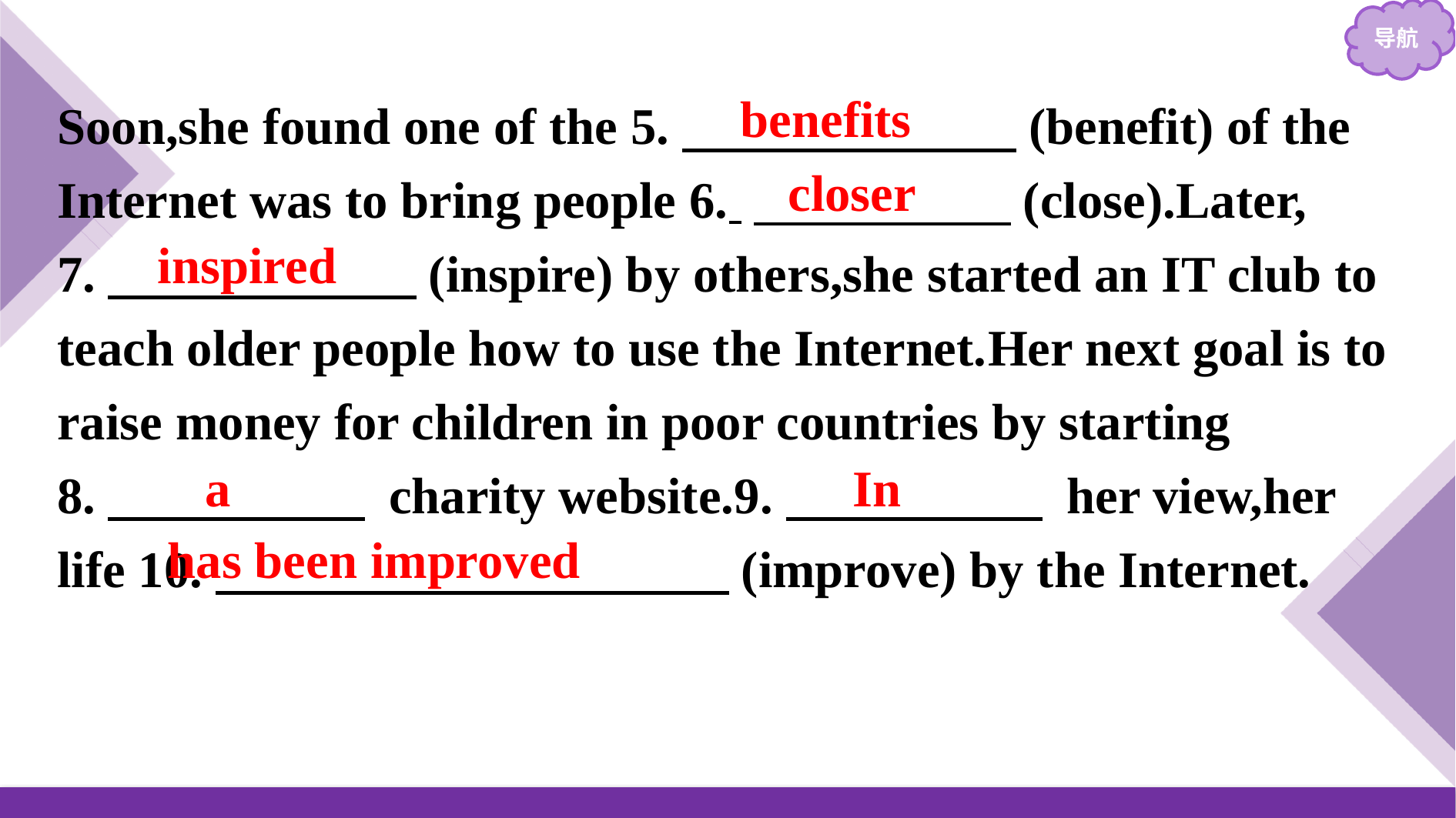

Soon,she found one of the 5.　　　　　　 (benefit) of the Internet was to bring people 6. 　　　　　(close).Later,
7.　　　　　　(inspire) by others,she started an IT club to teach older people how to use the Internet.Her next goal is to raise money for children in poor countries by starting
8.　　　　　 charity website.9.　　　　　 her view,her life 10.　　　　　　　　　　(improve) by the Internet.
benefits
closer
inspired
a
In
has been improved